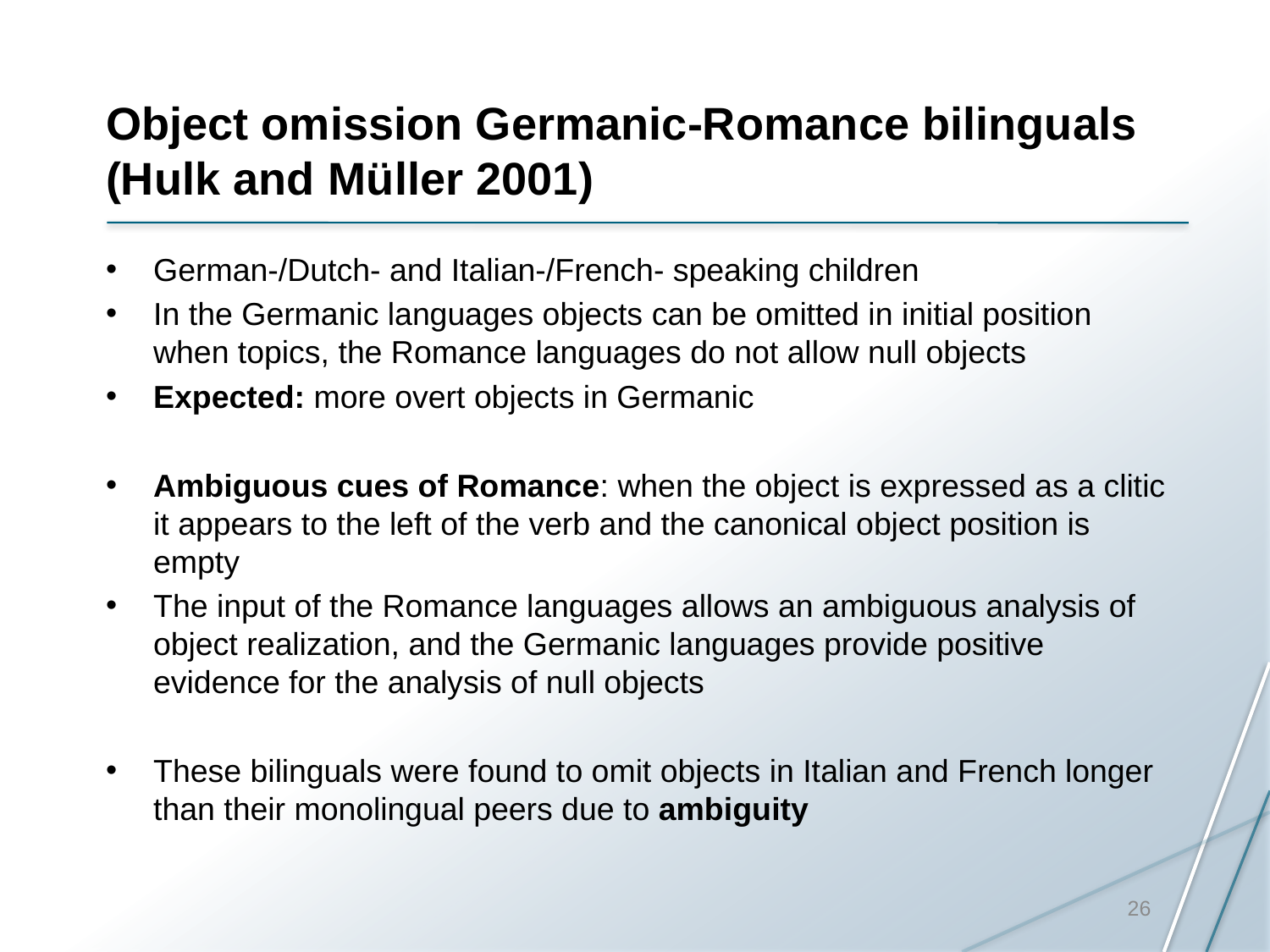

# Object omission Germanic-Romance bilinguals (Hulk and Müller 2001)
German-/Dutch- and Italian-/French- speaking children
In the Germanic languages objects can be omitted in initial position when topics, the Romance languages do not allow null objects
Expected: more overt objects in Germanic

Ambiguous cues of Romance: when the object is expressed as a clitic it appears to the left of the verb and the canonical object position is empty
The input of the Romance languages allows an ambiguous analysis of object realization, and the Germanic languages provide positive evidence for the analysis of null objects

These bilinguals were found to omit objects in Italian and French longer than their monolingual peers due to ambiguity
26